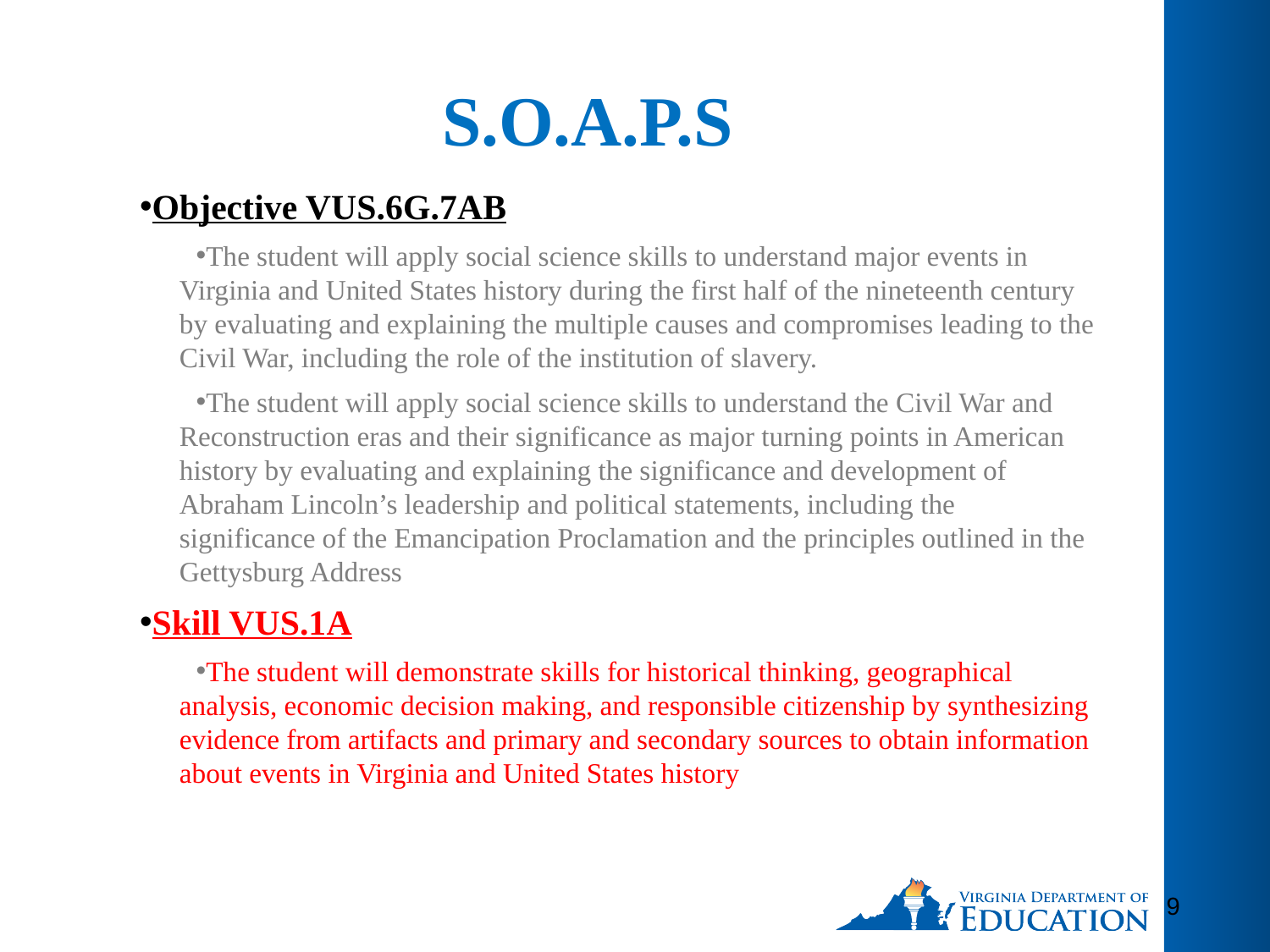

# S.O.A.P.S
Objective VUS.6G.7AB
The student will apply social science skills to understand major events in Virginia and United States history during the first half of the nineteenth century by evaluating and explaining the multiple causes and compromises leading to the Civil War, including the role of the institution of slavery.
The student will apply social science skills to understand the Civil War and Reconstruction eras and their significance as major turning points in American history by evaluating and explaining the significance and development of Abraham Lincoln’s leadership and political statements, including the significance of the Emancipation Proclamation and the principles outlined in the Gettysburg Address
Skill VUS.1A
The student will demonstrate skills for historical thinking, geographical analysis, economic decision making, and responsible citizenship by synthesizing evidence from artifacts and primary and secondary sources to obtain information about events in Virginia and United States history
9